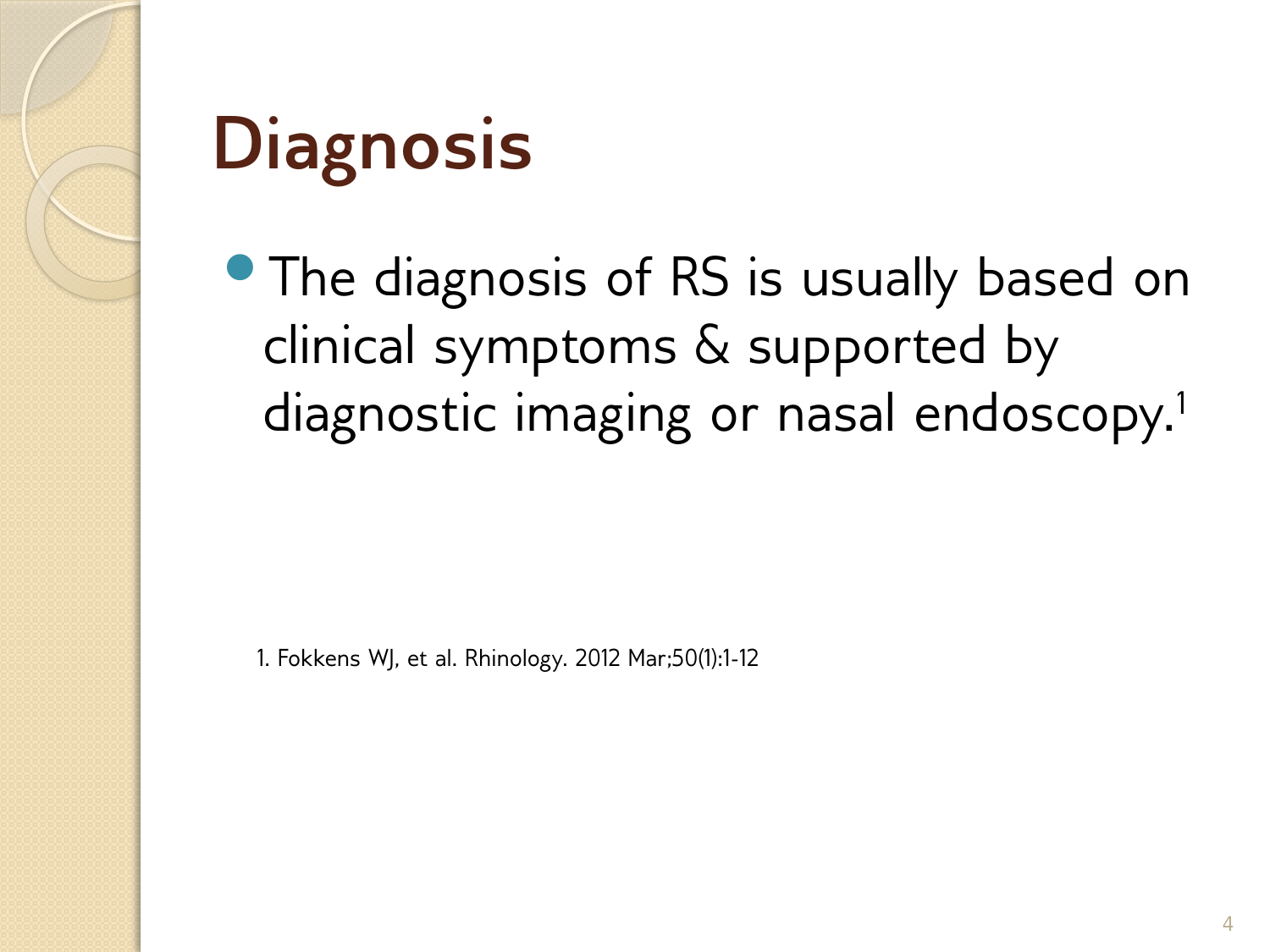

# Diagnosis
The diagnosis of RS is usually based on clinical symptoms & supported by diagnostic imaging or nasal endoscopy.1

  1. Fokkens WJ, et al. Rhinology. 2012 Mar;50(1):1-12
4